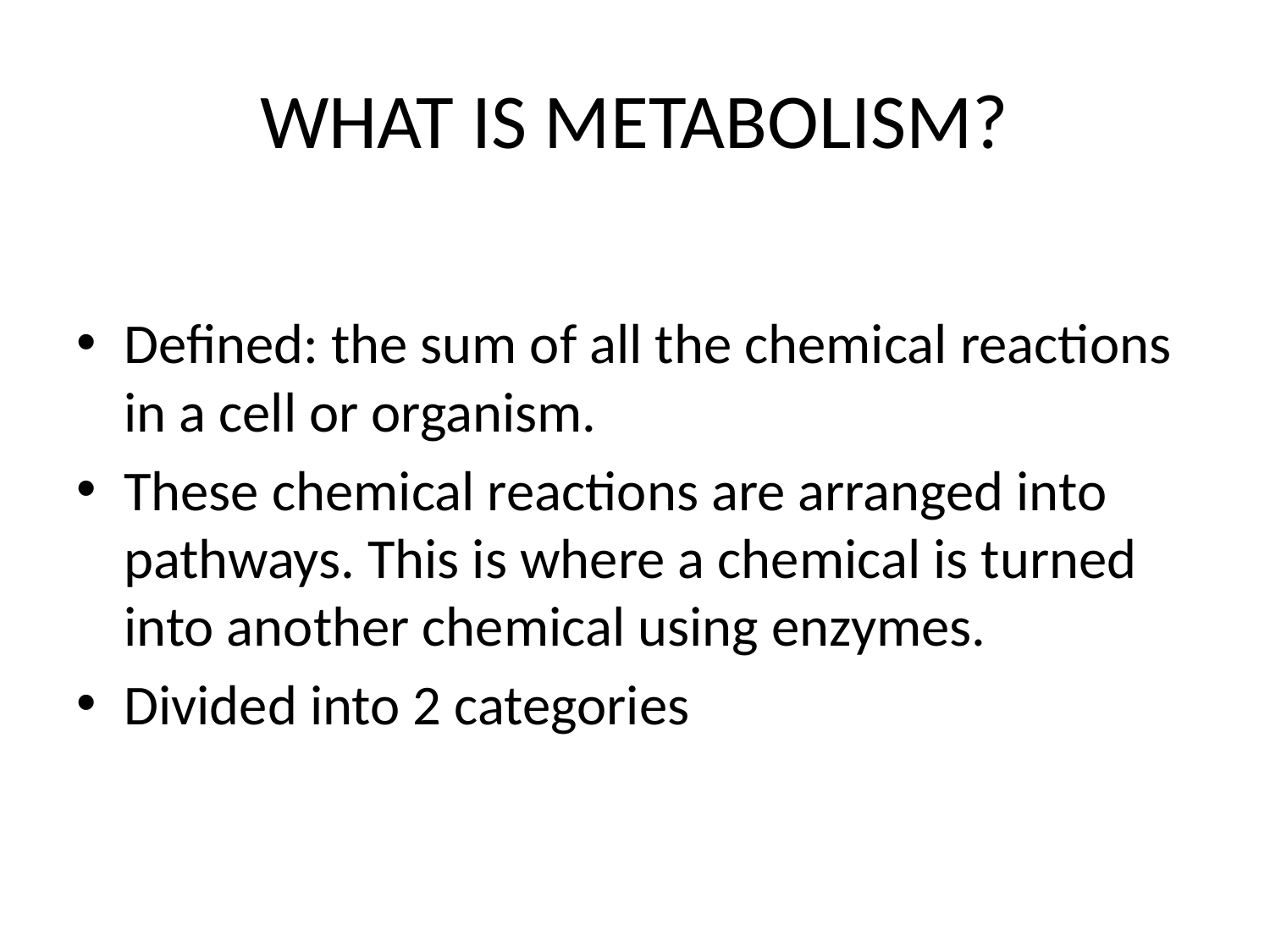

# WHAT IS METABOLISM?

Defined: the sum of all the chemical reactions in a cell or organism.
These chemical reactions are arranged into pathways. This is where a chemical is turned into another chemical using enzymes.
Divided into 2 categories